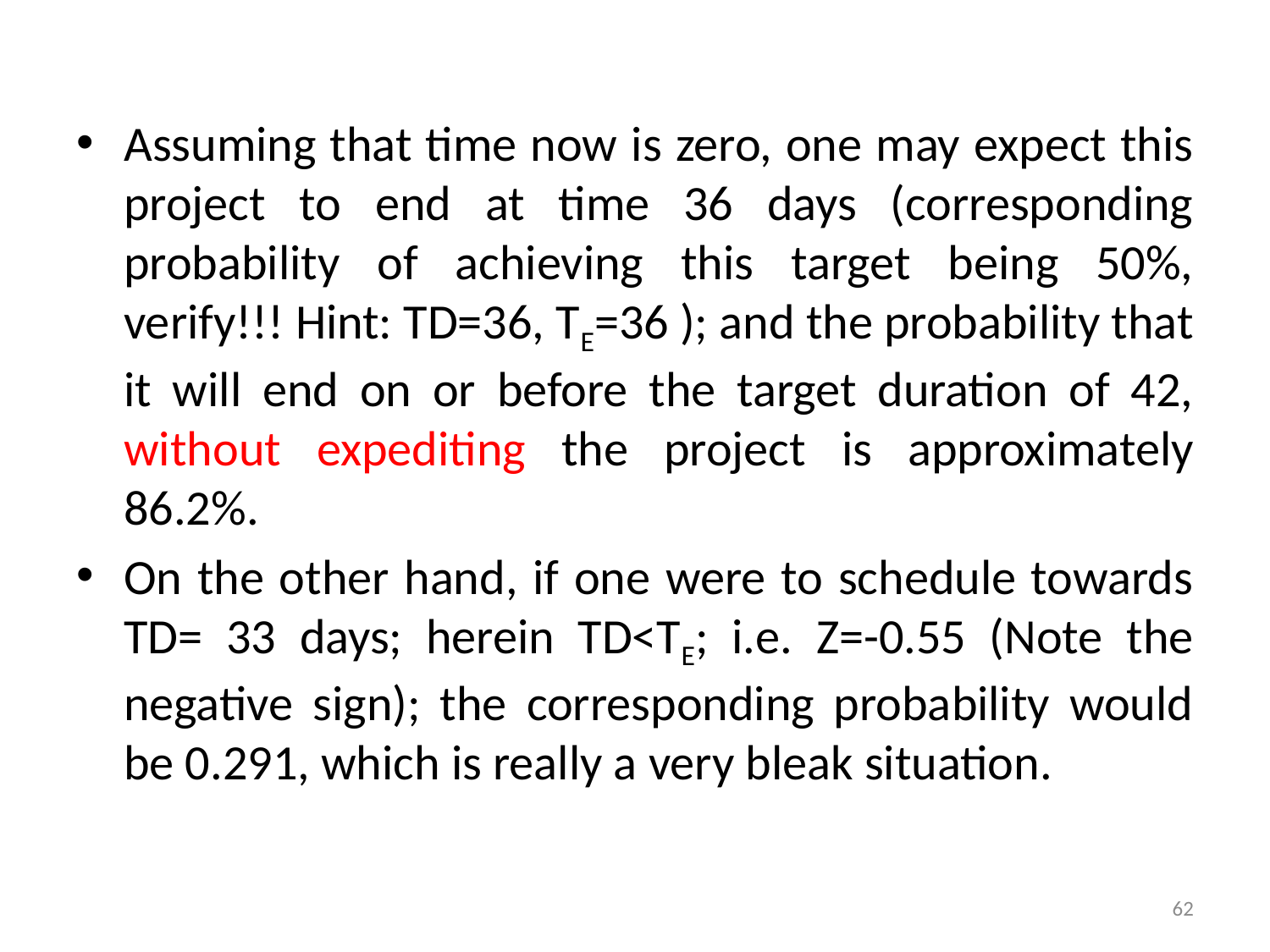

Assuming that time now is zero, one may expect this project to end at time 36 days (corresponding probability of achieving this target being 50%, verify!!! Hint: TD=36, TE=36 ); and the probability that it will end on or before the target duration of 42, without expediting the project is approximately 86.2%.
On the other hand, if one were to schedule towards TD= 33 days; herein TD<TE; i.e. Z=-0.55 (Note the negative sign); the corresponding probability would be 0.291, which is really a very bleak situation.
62